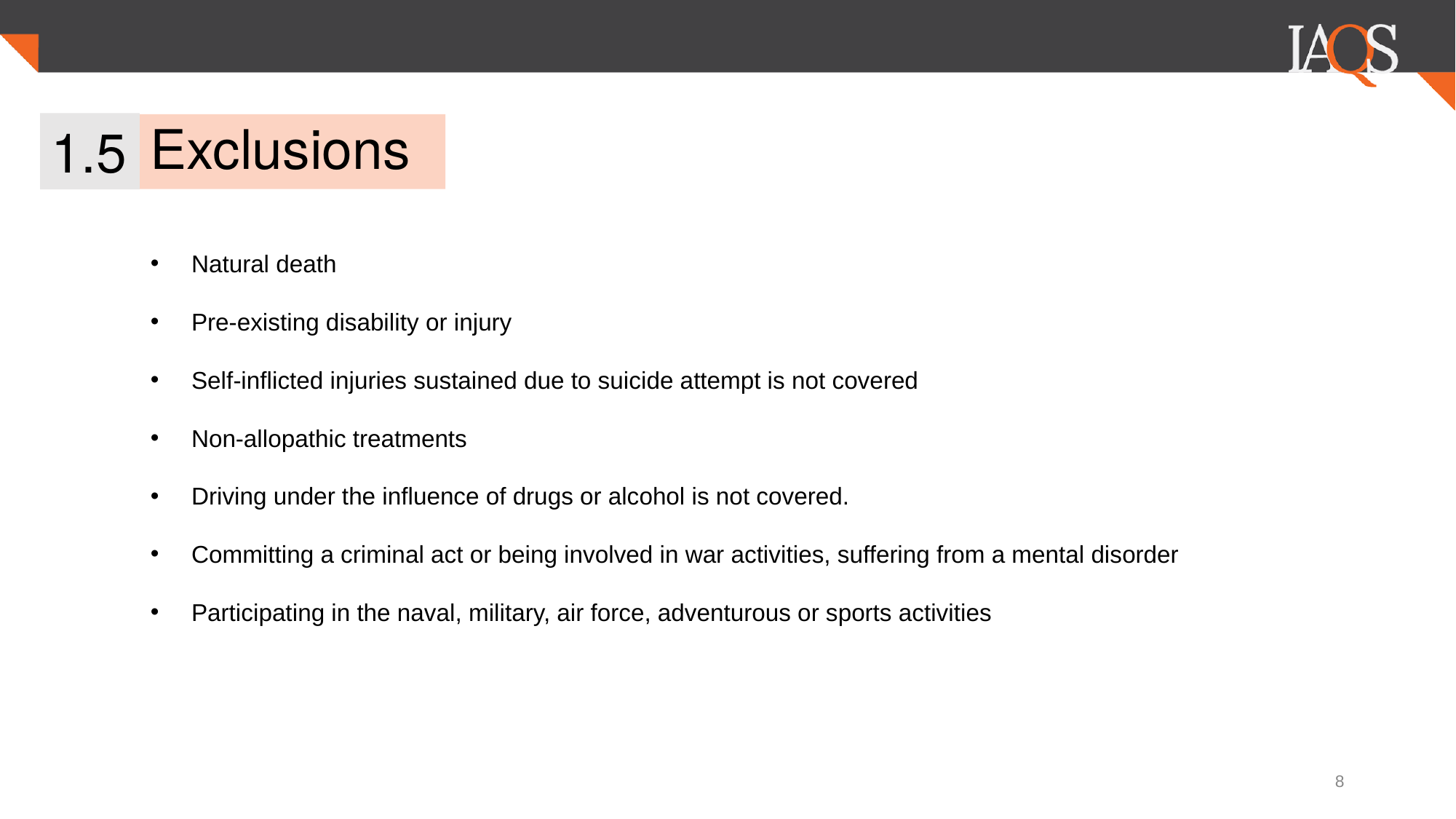

1.5
# Exclusions
Natural death

Pre-existing disability or injury

Self-inflicted injuries sustained due to suicide attempt is not covered

Non-allopathic treatments

Driving under the influence of drugs or alcohol is not covered.

Committing a criminal act or being involved in war activities, suffering from a mental disorder

Participating in the naval, military, air force, adventurous or sports activities
8